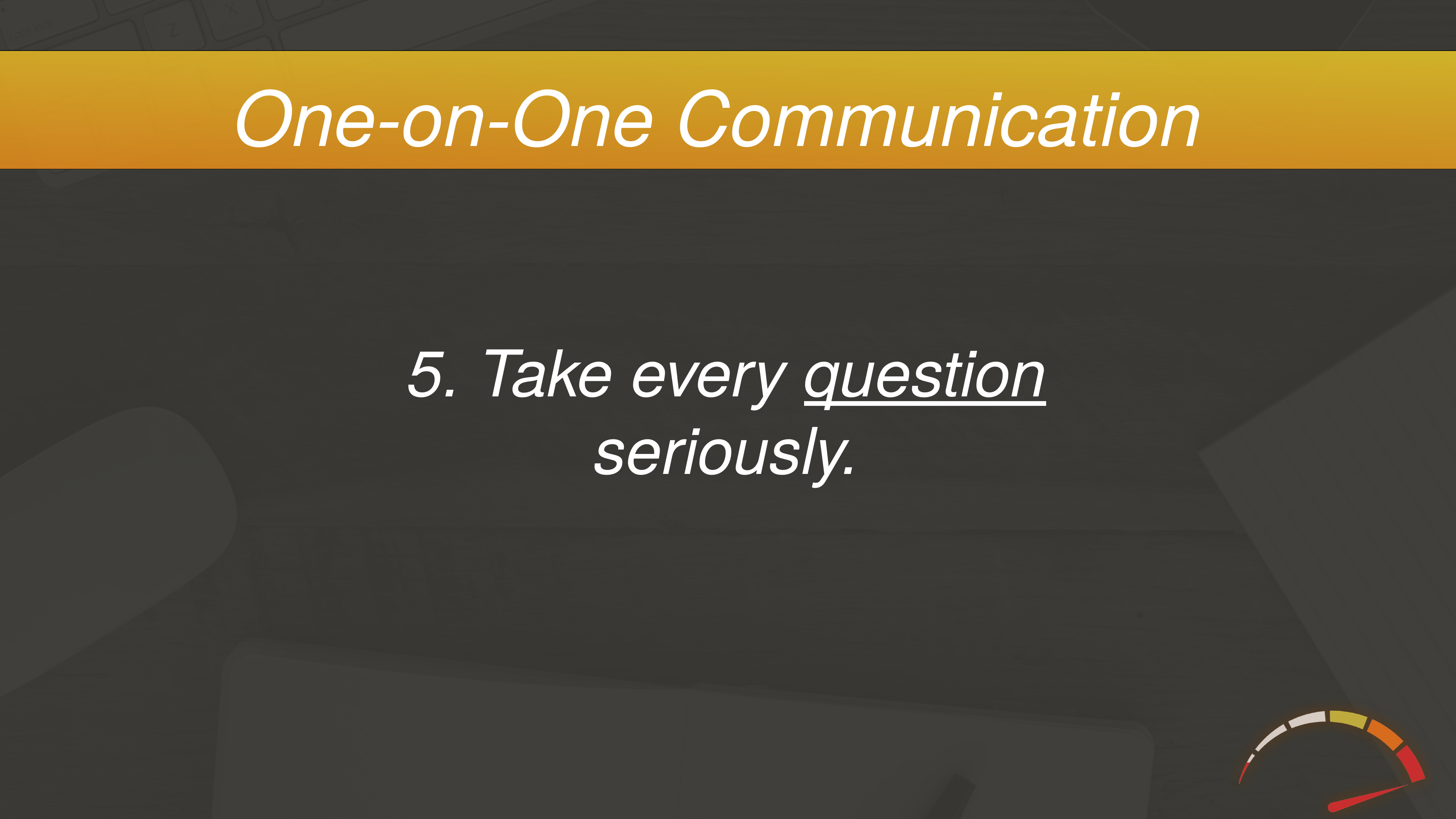

One-on-One Communication
5. Take every question seriously.